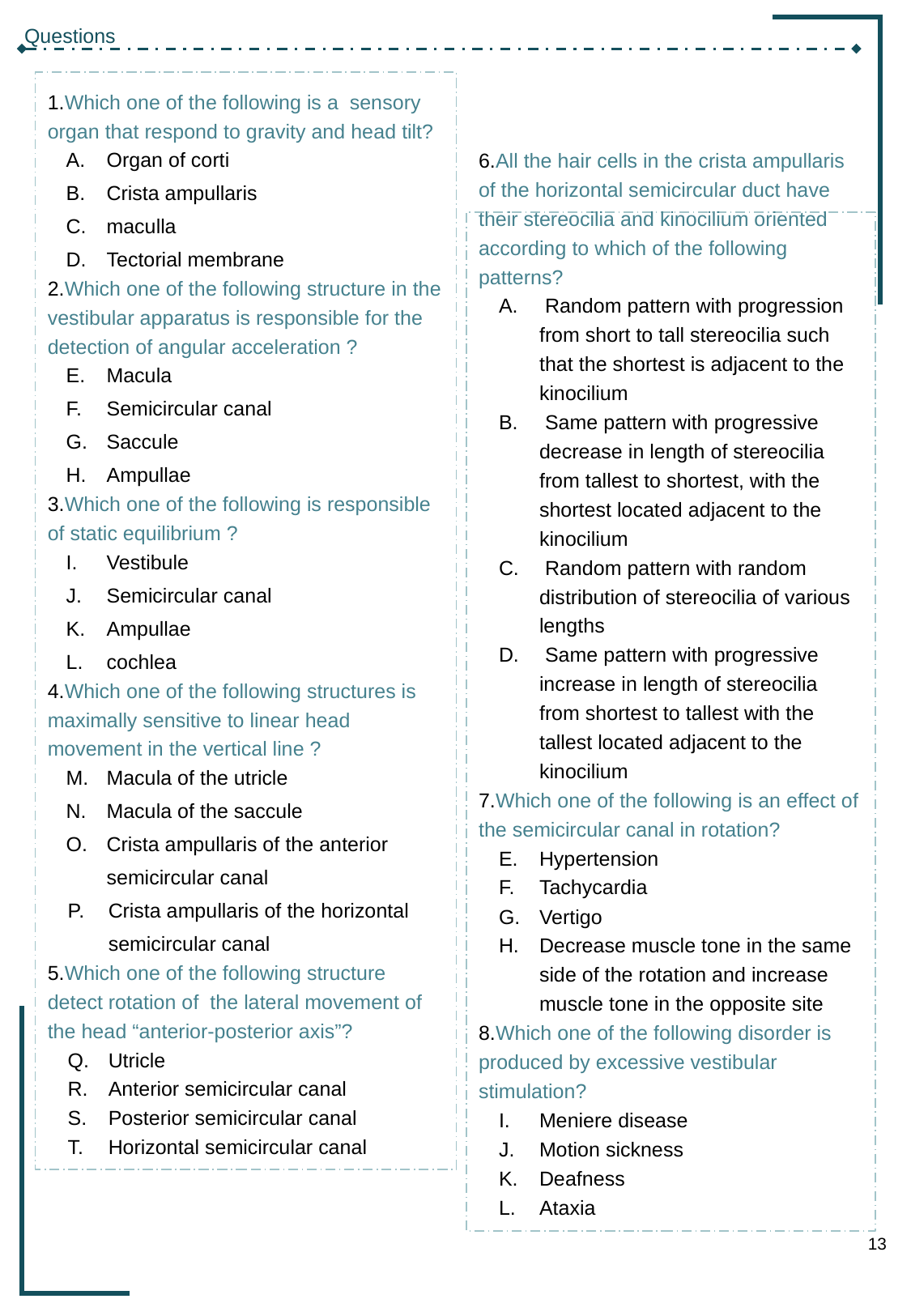

Questions
1.Which one of the following is a  sensory organ that respond to gravity and head tilt?
Organ of corti
Crista ampullaris
maculla
Tectorial membrane
2.Which one of the following structure in the vestibular apparatus is responsible for the detection of angular acceleration ?
Macula
Semicircular canal
Saccule
Ampullae
3.Which one of the following is responsible of static equilibrium ?
Vestibule
Semicircular canal
Ampullae
cochlea
4.Which one of the following structures is maximally sensitive to linear head movement in the vertical line ?
Macula of the utricle
Macula of the saccule
Crista ampullaris of the anterior semicircular canal
Crista ampullaris of the horizontal semicircular canal
5.Which one of the following structure detect rotation of  the lateral movement of the head “anterior-posterior axis”?
Utricle
Anterior semicircular canal
Posterior semicircular canal
Horizontal semicircular canal
6.All the hair cells in the crista ampullaris of the horizontal semicircular duct have their stereocilia and kinocilium oriented according to which of the following patterns?
 Random pattern with progression from short to tall stereocilia such that the shortest is adjacent to the kinocilium
 Same pattern with progressive decrease in length of stereocilia from tallest to shortest, with the shortest located adjacent to the kinocilium
 Random pattern with random distribution of stereocilia of various lengths
 Same pattern with progressive increase in length of stereocilia from shortest to tallest with the tallest located adjacent to the kinocilium
7.Which one of the following is an effect of the semicircular canal in rotation?
Hypertension
Tachycardia
Vertigo
Decrease muscle tone in the same side of the rotation and increase muscle tone in the opposite site
8.Which one of the following disorder is produced by excessive vestibular stimulation?
Meniere disease
Motion sickness
Deafness
Ataxia
13